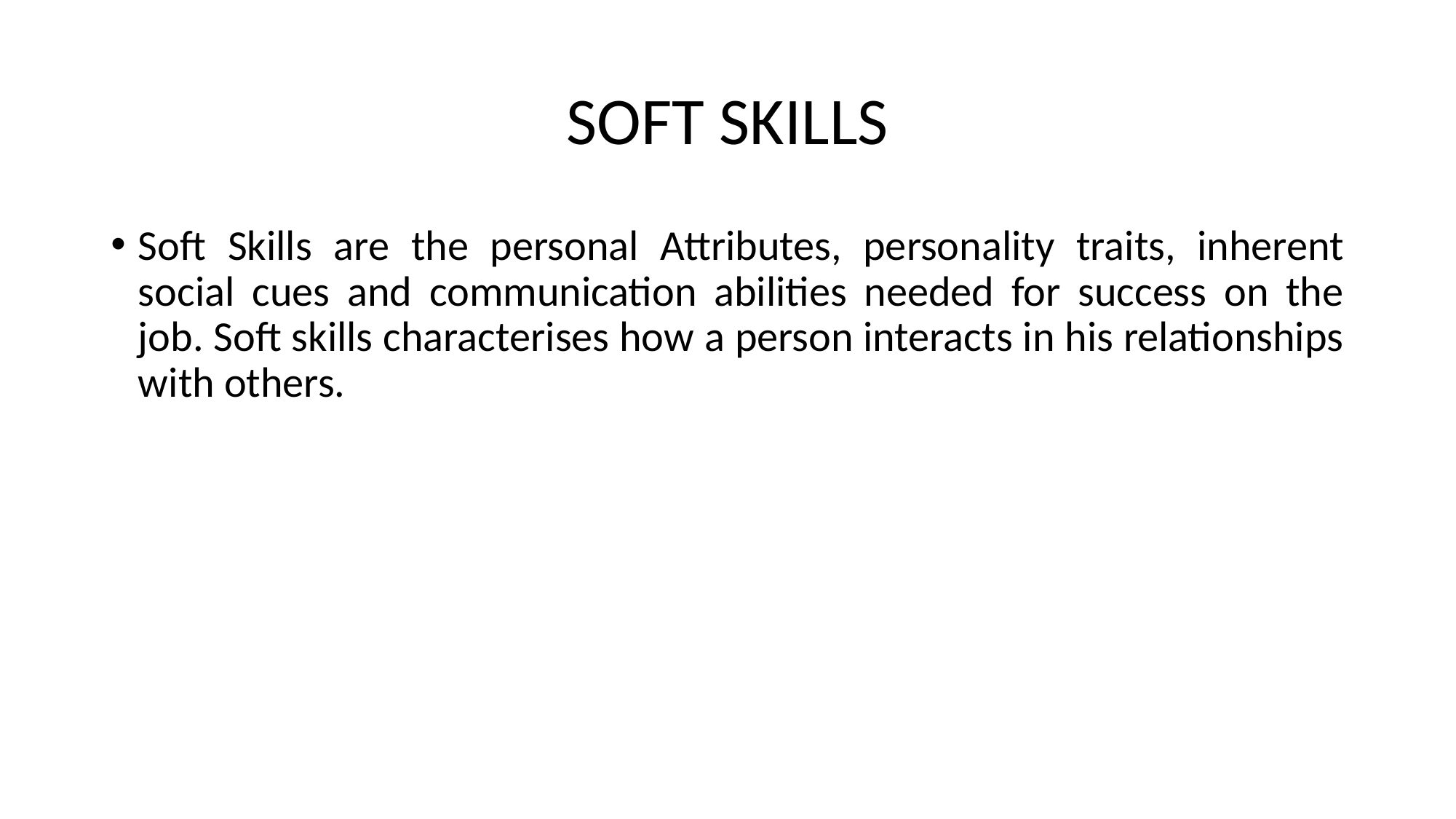

# SOFT SKILLS
Soft Skills are the personal Attributes, personality traits, inherent social cues and communication abilities needed for success on the job. Soft skills characterises how a person interacts in his relationships with others.